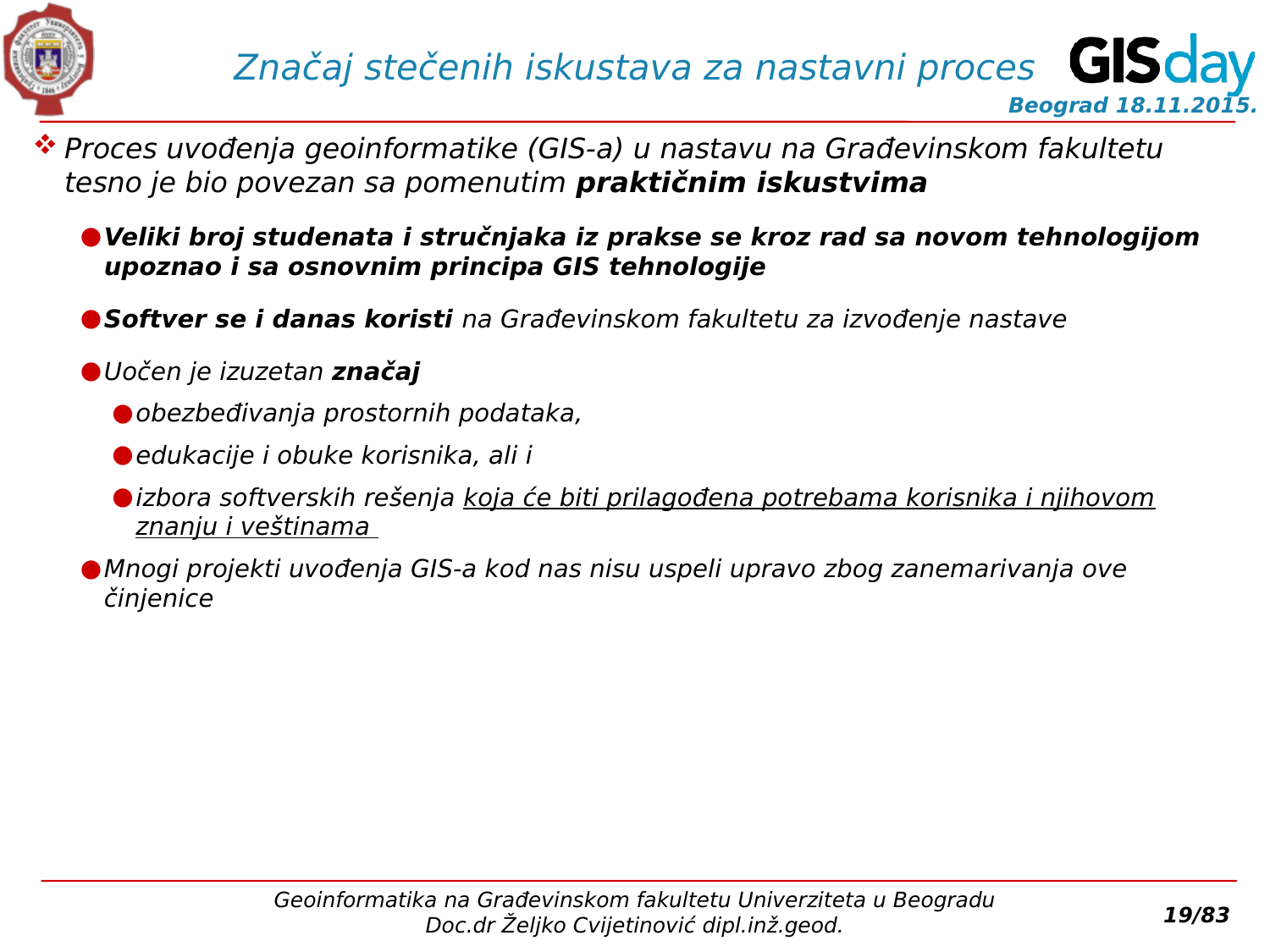

# Značaj stečenih iskustava za nastavni proces
Proces uvođenja geoinformatike (GIS-a) u nastavu na Građevinskom fakultetu tesno je bio povezan sa pomenutim praktičnim iskustvima
Veliki broj studenata i stručnjaka iz prakse se kroz rad sa novom tehnologijom upoznao i sa osnovnim principa GIS tehnologije
Softver se i danas koristi na Građevinskom fakultetu za izvođenje nastave
Uočen je izuzetan značaj
obezbeđivanja prostornih podataka,
edukacije i obuke korisnika, ali i
izbora softverskih rešenja koja će biti prilagođena potrebama korisnika i njihovom znanju i veštinama
Mnogi projekti uvođenja GIS-a kod nas nisu uspeli upravo zbog zanemarivanja ove činjenice